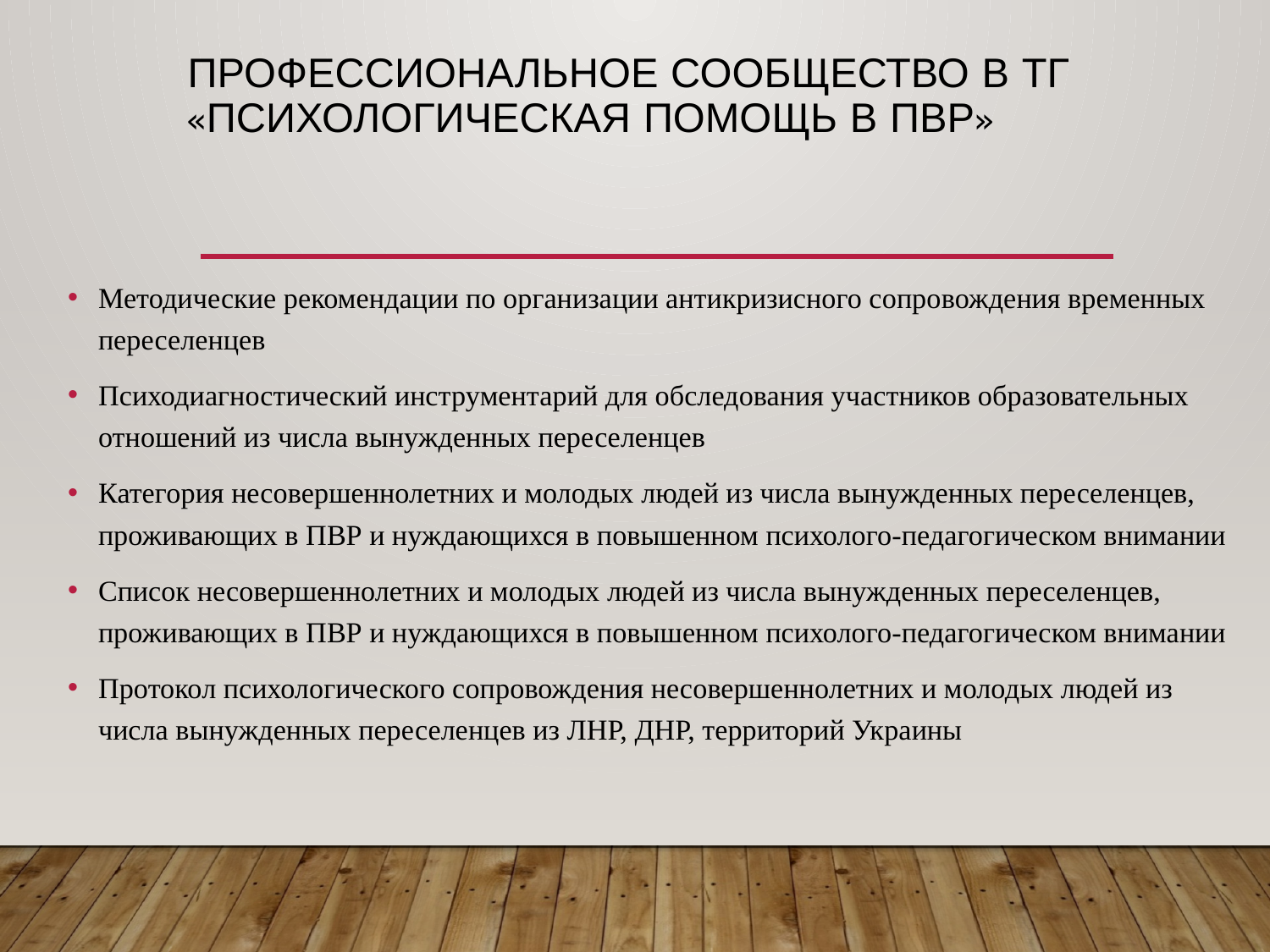

# Профессиональное сообщество в ТГ «Психологическая помощь в ПВР»
Методические рекомендации по организации антикризисного сопровождения временных переселенцев
Психодиагностический инструментарий для обследования участников образовательных отношений из числа вынужденных переселенцев
Категория несовершеннолетних и молодых людей из числа вынужденных переселенцев, проживающих в ПВР и нуждающихся в повышенном психолого-педагогическом внимании
Список несовершеннолетних и молодых людей из числа вынужденных переселенцев, проживающих в ПВР и нуждающихся в повышенном психолого-педагогическом внимании
Протокол психологического сопровождения несовершеннолетних и молодых людей из числа вынужденных переселенцев из ЛНР, ДНР, территорий Украины